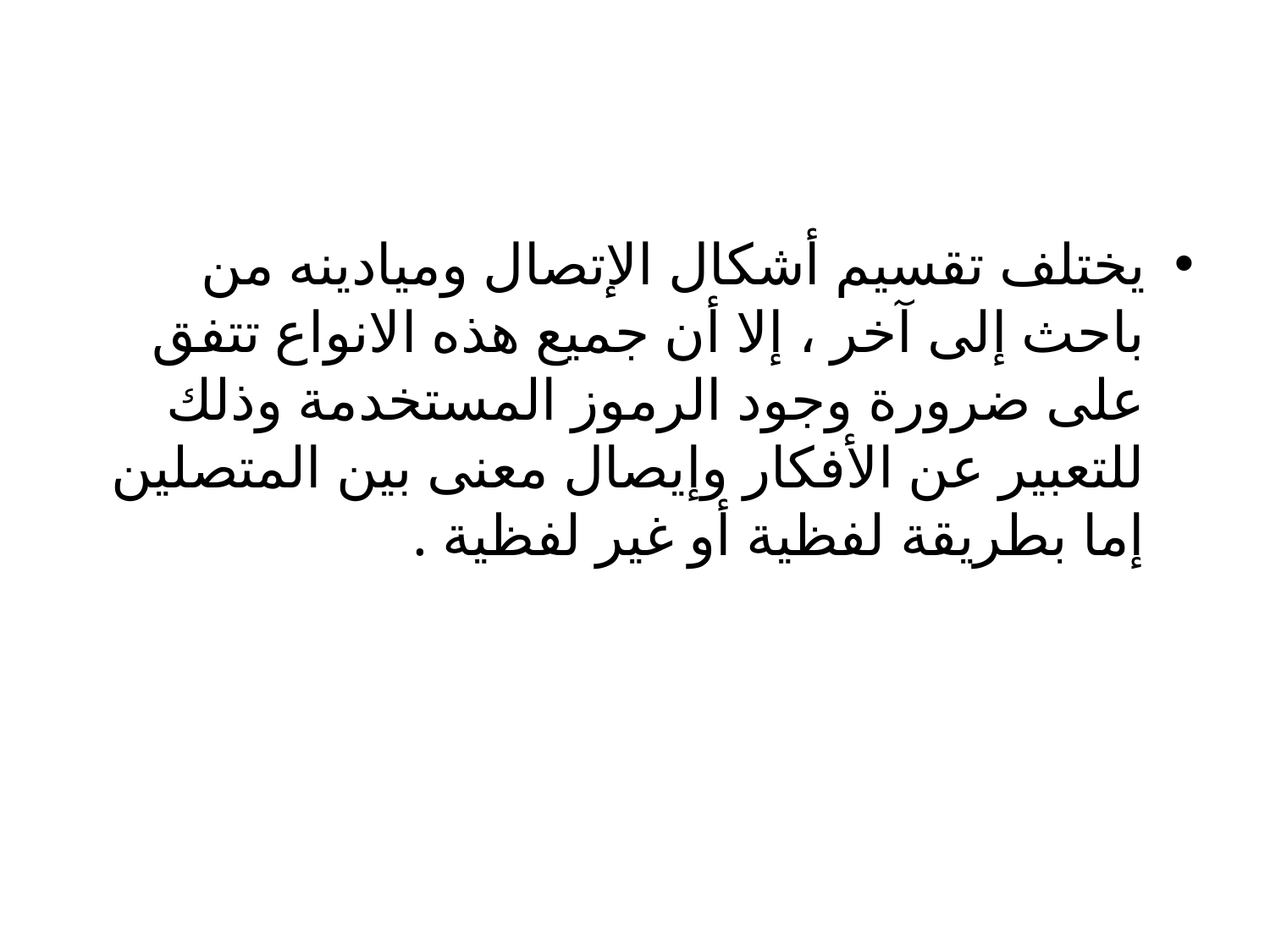

#
يختلف تقسيم أشكال الإتصال وميادينه من باحث إلى آخر ، إلا أن جميع هذه الانواع تتفق على ضرورة وجود الرموز المستخدمة وذلك للتعبير عن الأفكار وإيصال معنى بين المتصلين إما بطريقة لفظية أو غير لفظية .